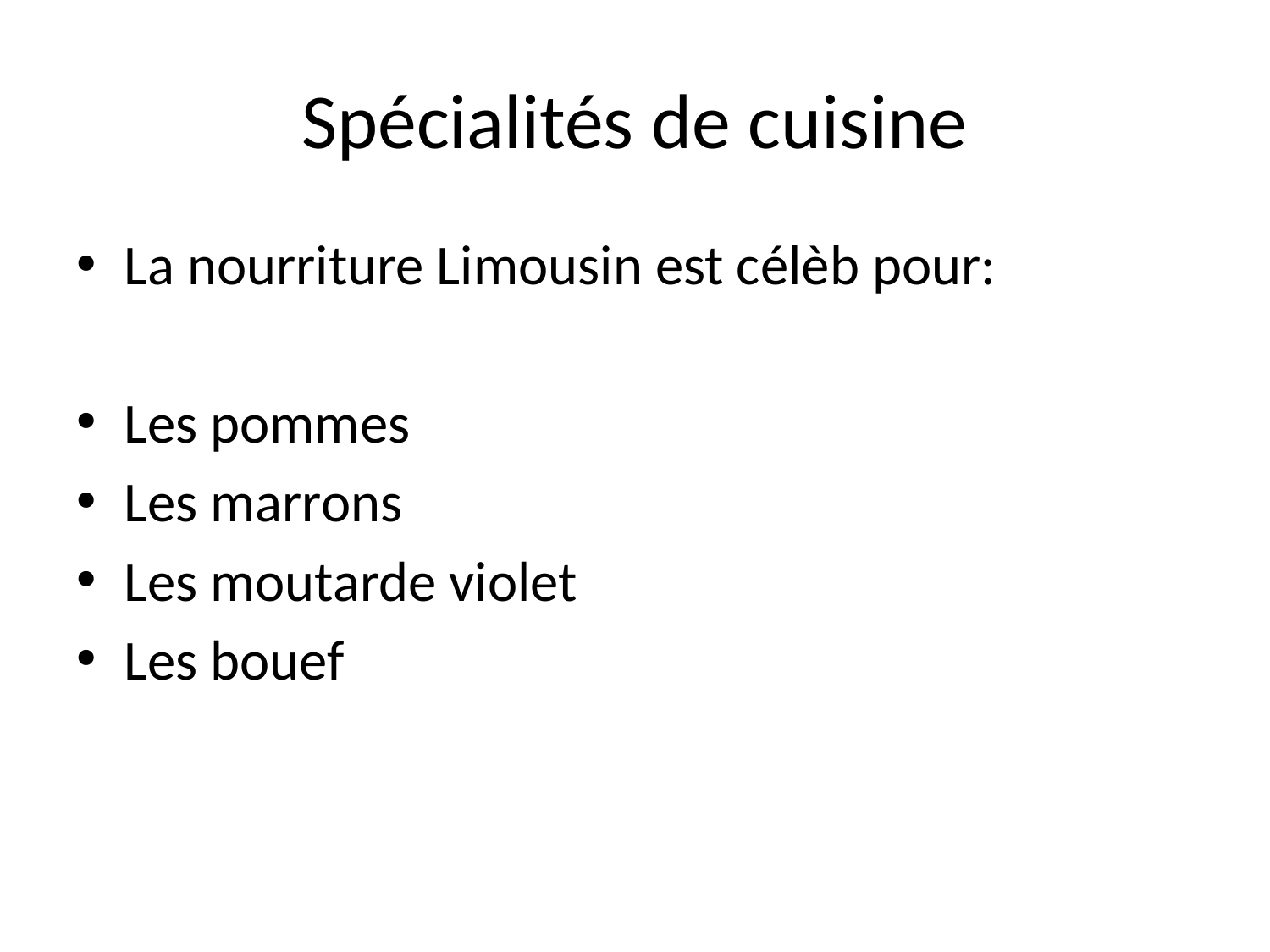

# Spécialités de cuisine
La nourriture Limousin est célèb pour:

Les pommes
Les marrons
Les moutarde violet
Les bouef